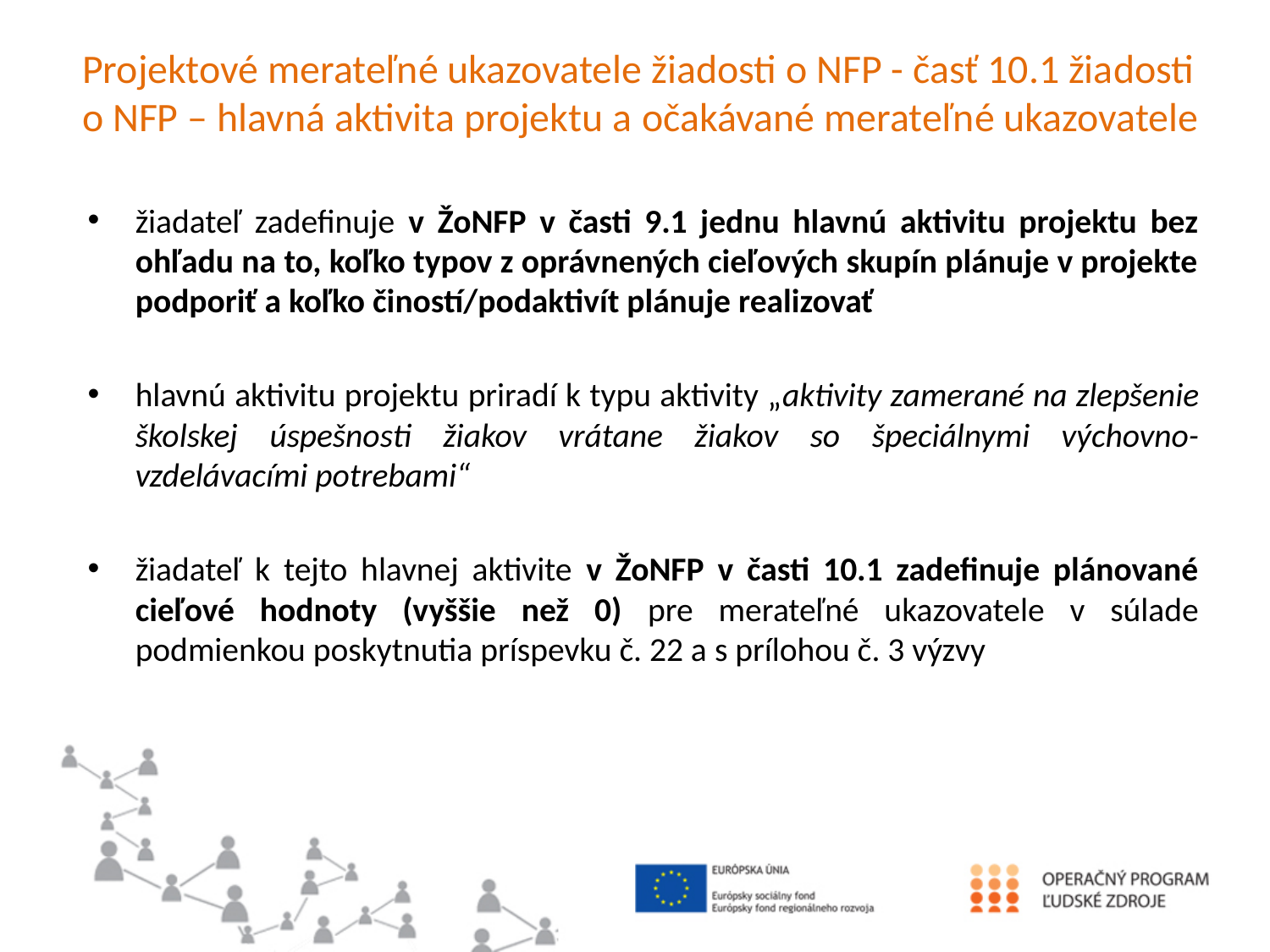

# Projektové merateľné ukazovatele žiadosti o NFP - časť 10.1 žiadosti o NFP – hlavná aktivita projektu a očakávané merateľné ukazovatele

žiadateľ zadefinuje v ŽoNFP v časti 9.1 jednu hlavnú aktivitu projektu bez ohľadu na to, koľko typov z oprávnených cieľových skupín plánuje v projekte podporiť a koľko čiností/podaktivít plánuje realizovať

hlavnú aktivitu projektu priradí k typu aktivity „aktivity zamerané na zlepšenie školskej úspešnosti žiakov vrátane žiakov so špeciálnymi výchovno-vzdelávacími potrebami“

žiadateľ k tejto hlavnej aktivite v ŽoNFP v časti 10.1 zadefinuje plánované cieľové hodnoty (vyššie než 0) pre merateľné ukazovatele v súlade podmienkou poskytnutia príspevku č. 22 a s prílohou č. 3 výzvy